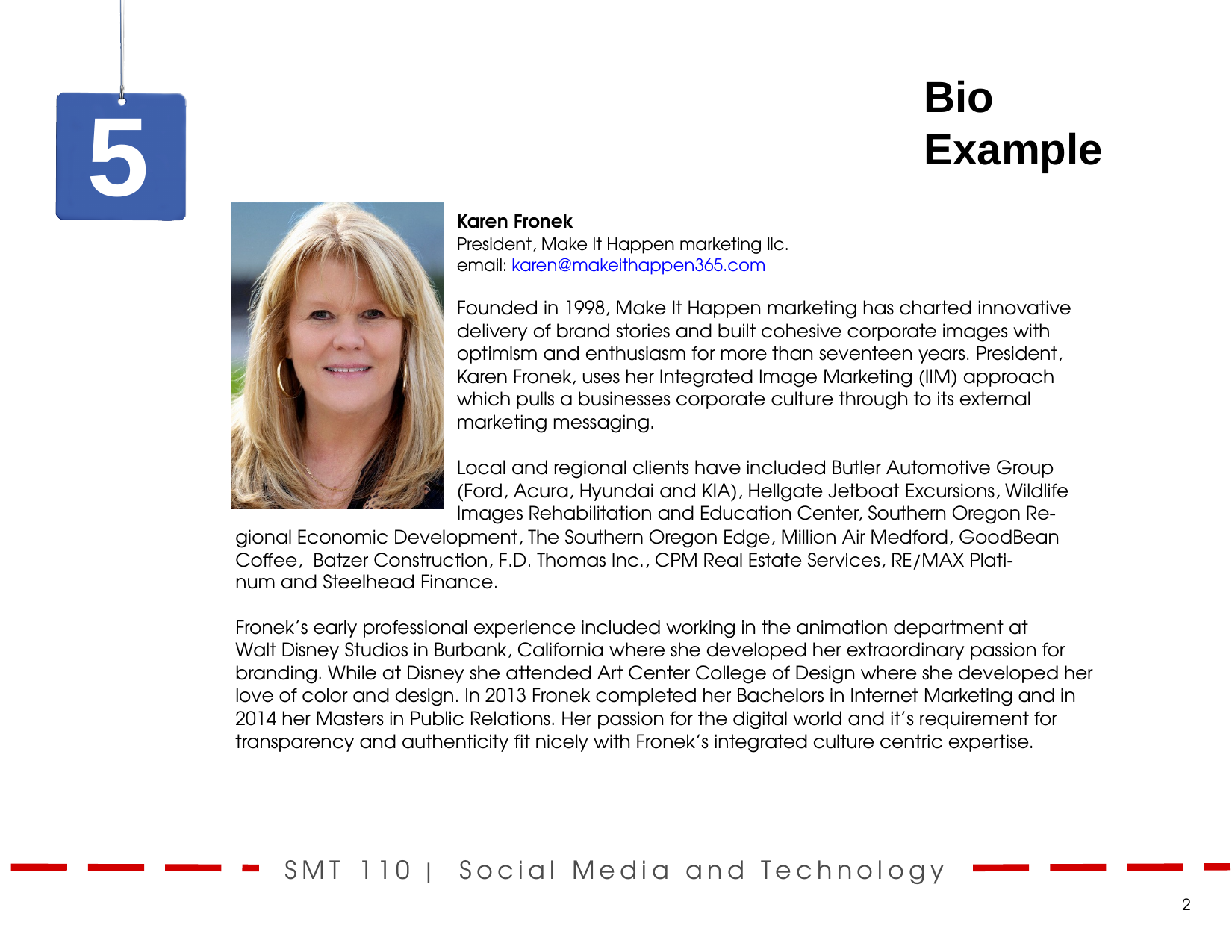

# Bio Example
5

Karen Fronek
President, Make It Happen marketing llc. email: karen@makeithappen365.com
Founded in 1998, Make It Happen marketing has charted innovative delivery of brand stories and built cohesive corporate images with optimism and enthusiasm for more than seventeen years. President, Karen Fronek, uses her Integrated Image Marketing (IIM) approach which pulls a businesses corporate culture through to its external marketing messaging.

Local and regional clients have included Butler Automotive Group (Ford, Acura, Hyundai and KIA), Hellgate Jetboat Excursions, Wildlife Images Rehabilitation and Education Center, Southern Oregon Re-
gional Economic Development, The Southern Oregon Edge, Million Air Medford, GoodBean Coffee,  Batzer Construction, F.D. Thomas Inc., CPM Real Estate Services, RE/MAX Plati-
num and Steelhead Finance.

Fronek’s early professional experience included working in the animation department at Walt Disney Studios in Burbank, California where she developed her extraordinary passion for
branding. While at Disney she attended Art Center College of Design where she developed her love of color and design. In 2013 Fronek completed her Bachelors in Internet Marketing and in 2014 her Masters in Public Relations. Her passion for the digital world and it’s requirement for transparency and authenticity fit nicely with Fronek’s integrated culture centric expertise.
SMT	110	|	Social	Media	and	Technology
2